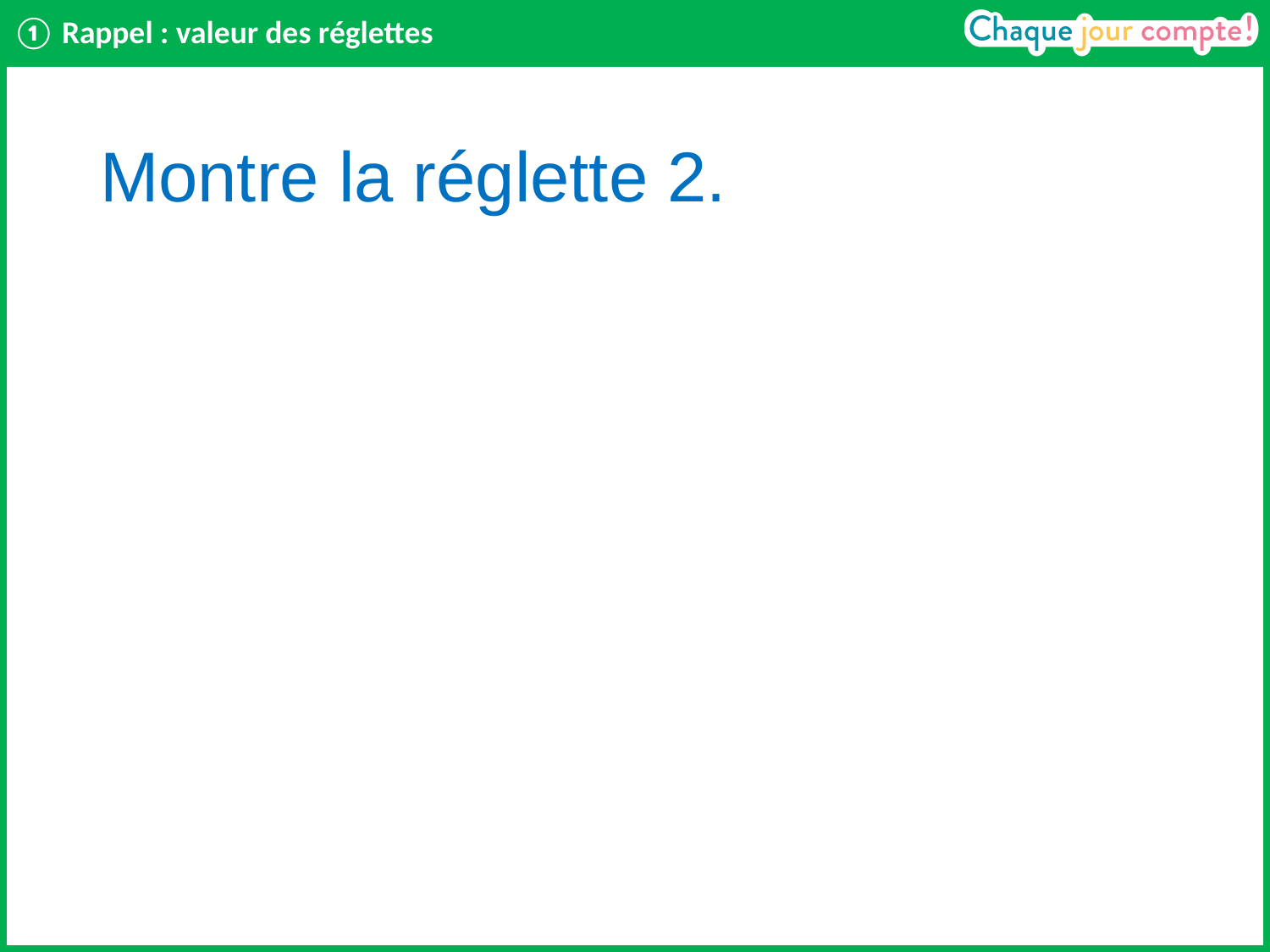

# ① Rappel : valeur des réglettes
Montre la réglette 2.